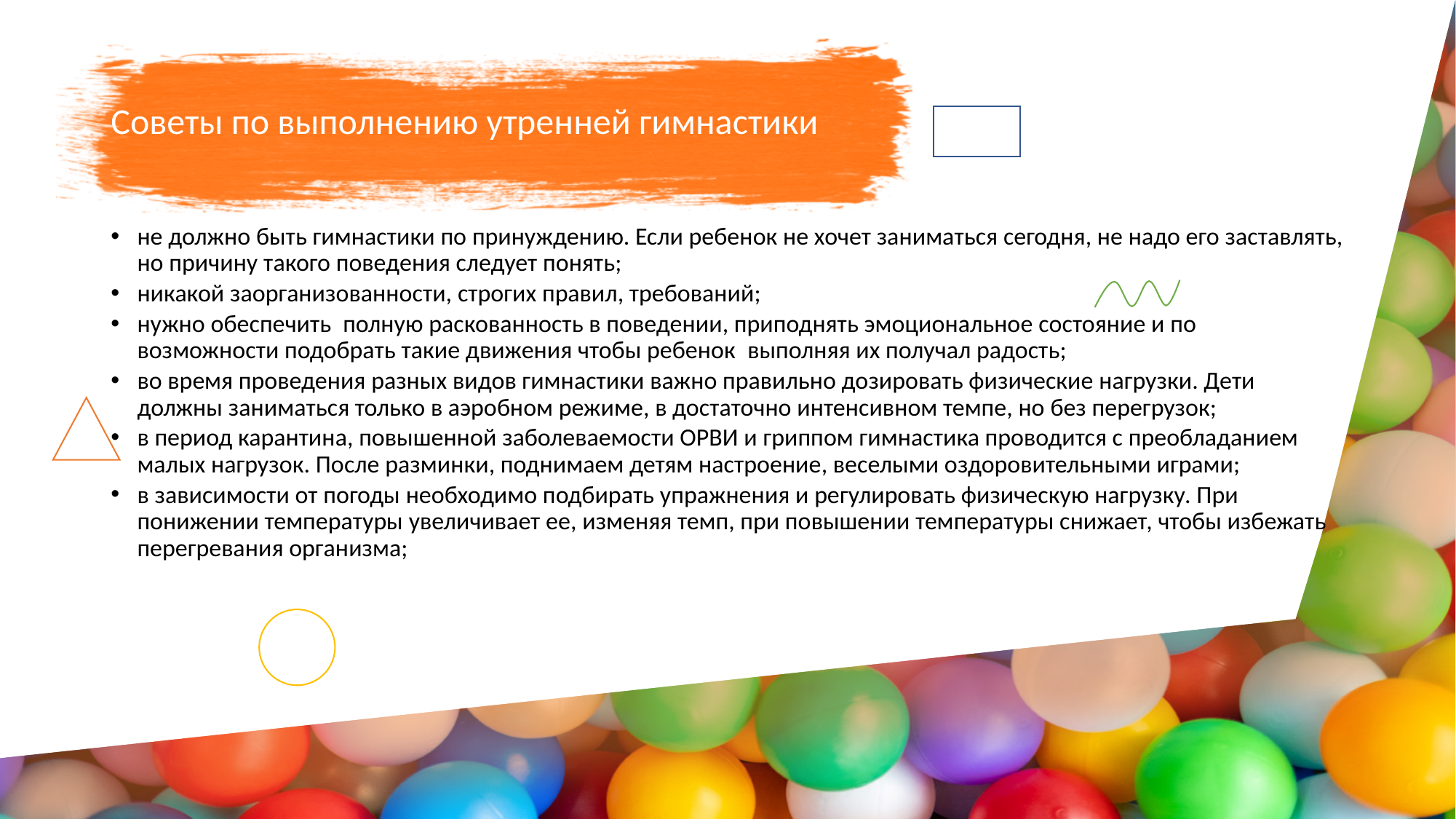

# Советы по выполнению утренней гимнастики
не должно быть гимнастики по принуждению. Если ребенок не хочет заниматься сегодня, не надо его заставлять, но причину такого поведения следует понять;
никакой заорганизованности, строгих правил, требований;
нужно обеспечить  полную раскованность в поведении, приподнять эмоциональное состояние и по возможности подобрать такие движения чтобы ребенок  выполняя их получал радость;
во время проведения разных видов гимнастики важно правильно дозировать физические нагрузки. Дети должны заниматься только в аэробном режиме, в достаточно интенсивном темпе, но без перегрузок;
в период карантина, повышенной заболеваемости ОРВИ и гриппом гимнастика проводится с преобладанием малых нагрузок. После разминки, поднимаем детям настроение, веселыми оздоровительными играми;
в зависимости от погоды необходимо подбирать упражнения и регулировать физическую нагрузку. При понижении температуры увеличивает ее, изменяя темп, при повышении температуры снижает, чтобы избежать перегревания организма;